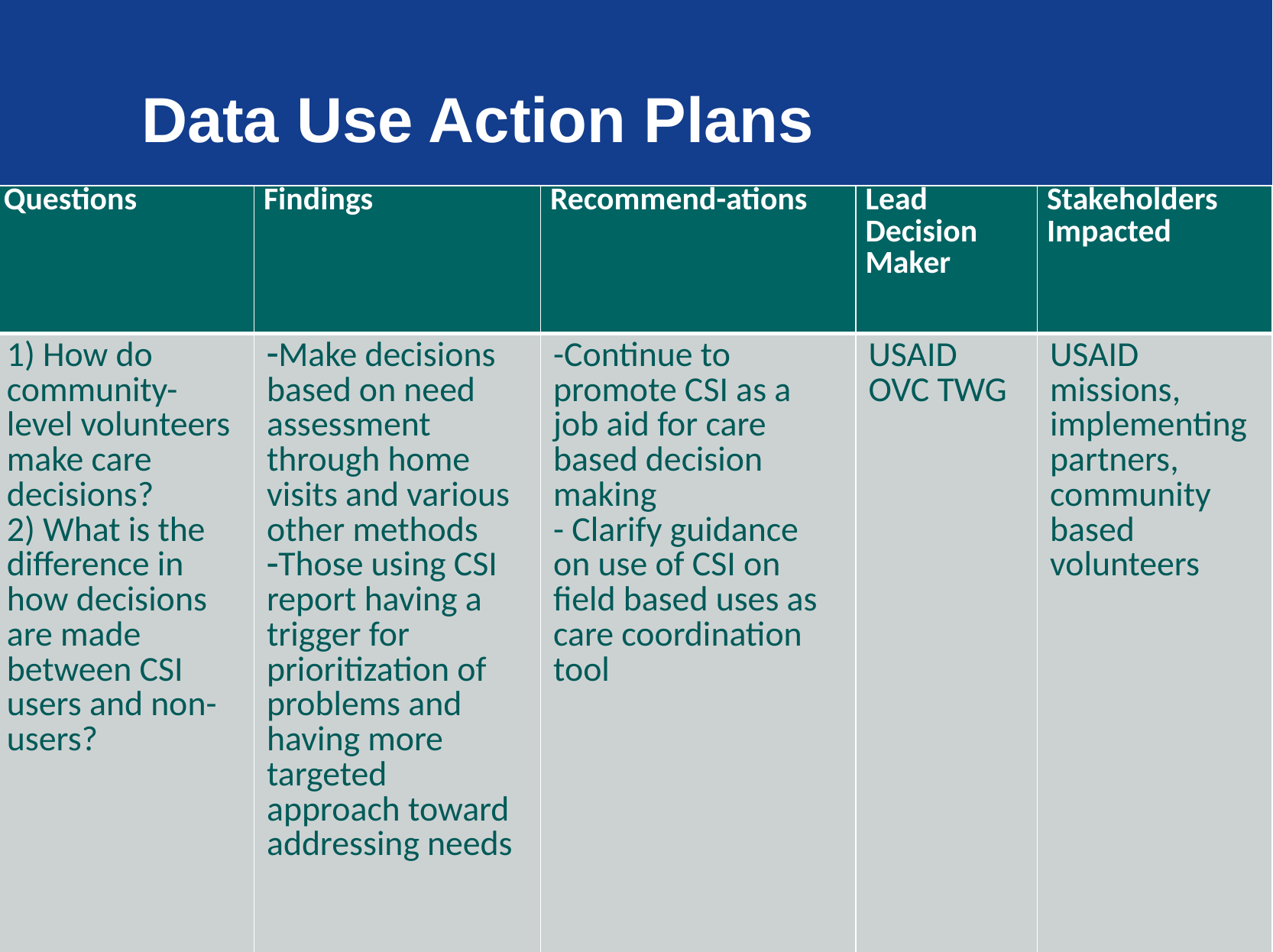

# Data Use Action Plans
| Questions | Findings | Recommend-ations | Lead Decision Maker | Stakeholders Impacted |
| --- | --- | --- | --- | --- |
| 1) How do community-level volunteers make care decisions? 2) What is the difference in how decisions are made between CSI users and non-users? | Make decisions based on need assessment through home visits and various other methods Those using CSI report having a trigger for prioritization of problems and having more targeted approach toward addressing needs | -Continue to promote CSI as a job aid for care based decision making - Clarify guidance on use of CSI on field based uses as care coordination tool | USAID OVC TWG | USAID missions, implementing partners, community based volunteers |